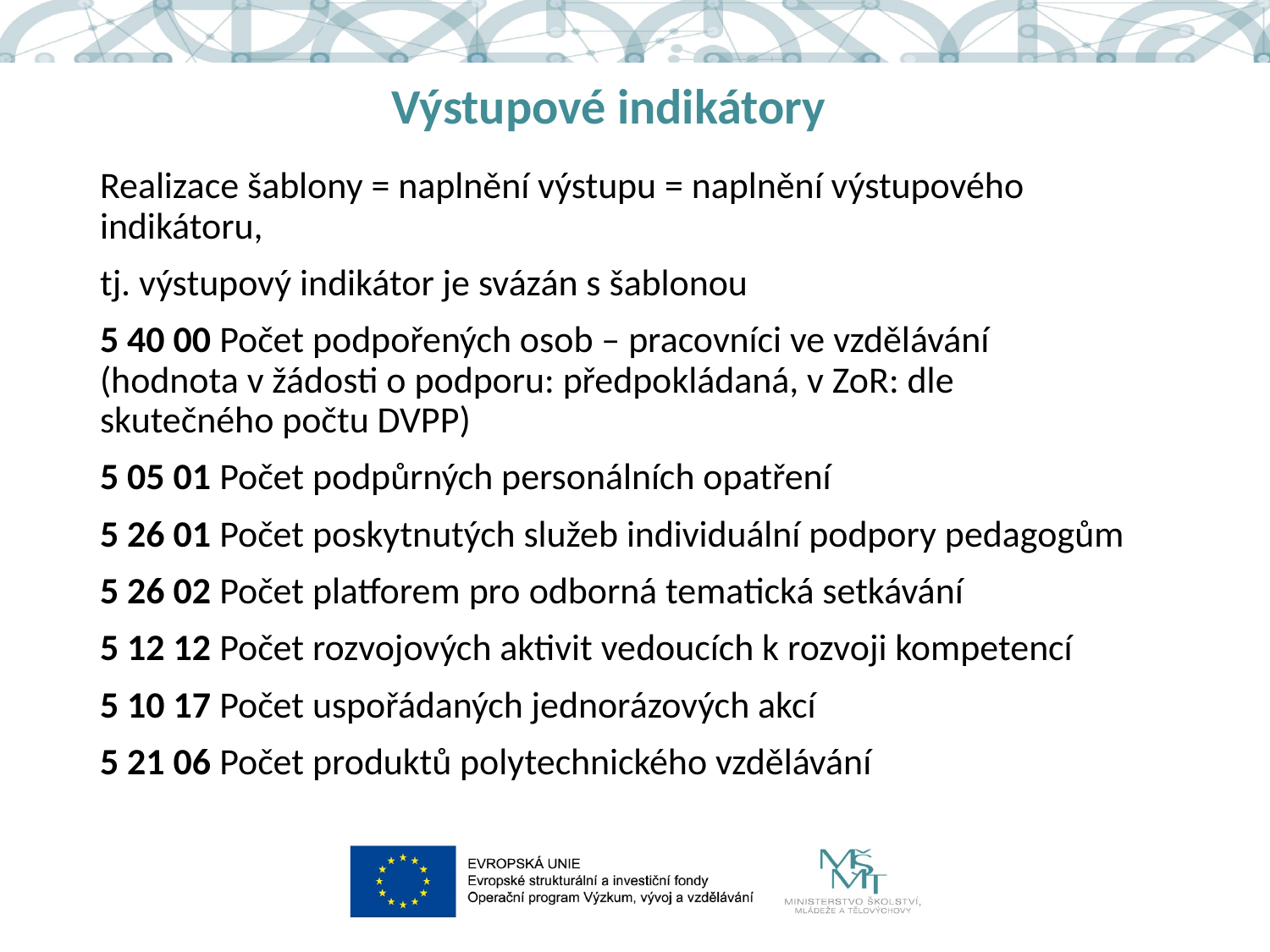

# Výstupové indikátory
Realizace šablony = naplnění výstupu = naplnění výstupového indikátoru,
tj. výstupový indikátor je svázán s šablonou
5 40 00 Počet podpořených osob – pracovníci ve vzdělávání (hodnota v žádosti o podporu: předpokládaná, v ZoR: dle skutečného počtu DVPP)
5 05 01 Počet podpůrných personálních opatření
5 26 01 Počet poskytnutých služeb individuální podpory pedagogům
5 26 02 Počet platforem pro odborná tematická setkávání
5 12 12 Počet rozvojových aktivit vedoucích k rozvoji kompetencí
5 10 17 Počet uspořádaných jednorázových akcí
5 21 06 Počet produktů polytechnického vzdělávání